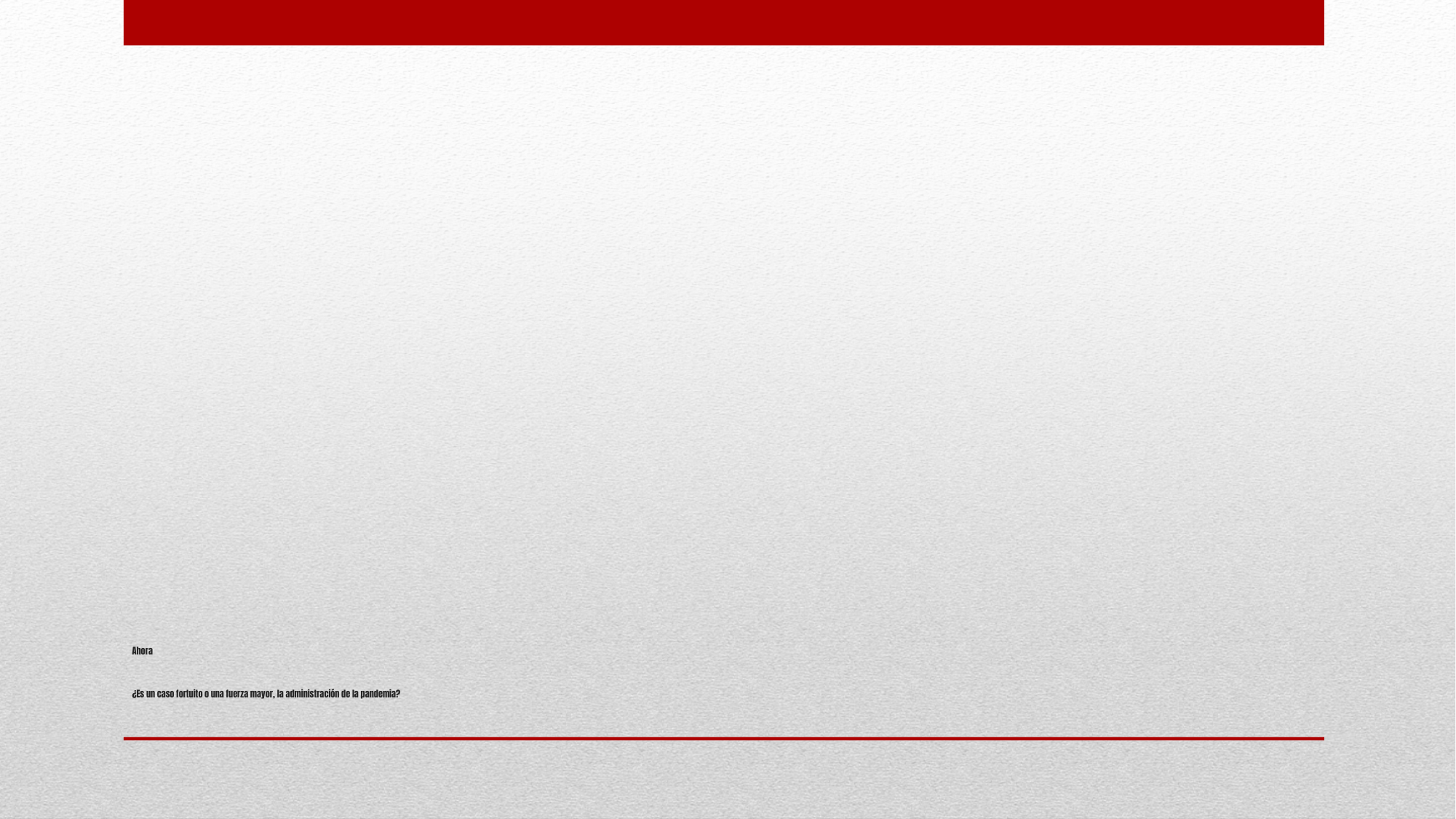

# Ahora ¿Es un caso fortuito o una fuerza mayor, la administración de la pandemia?